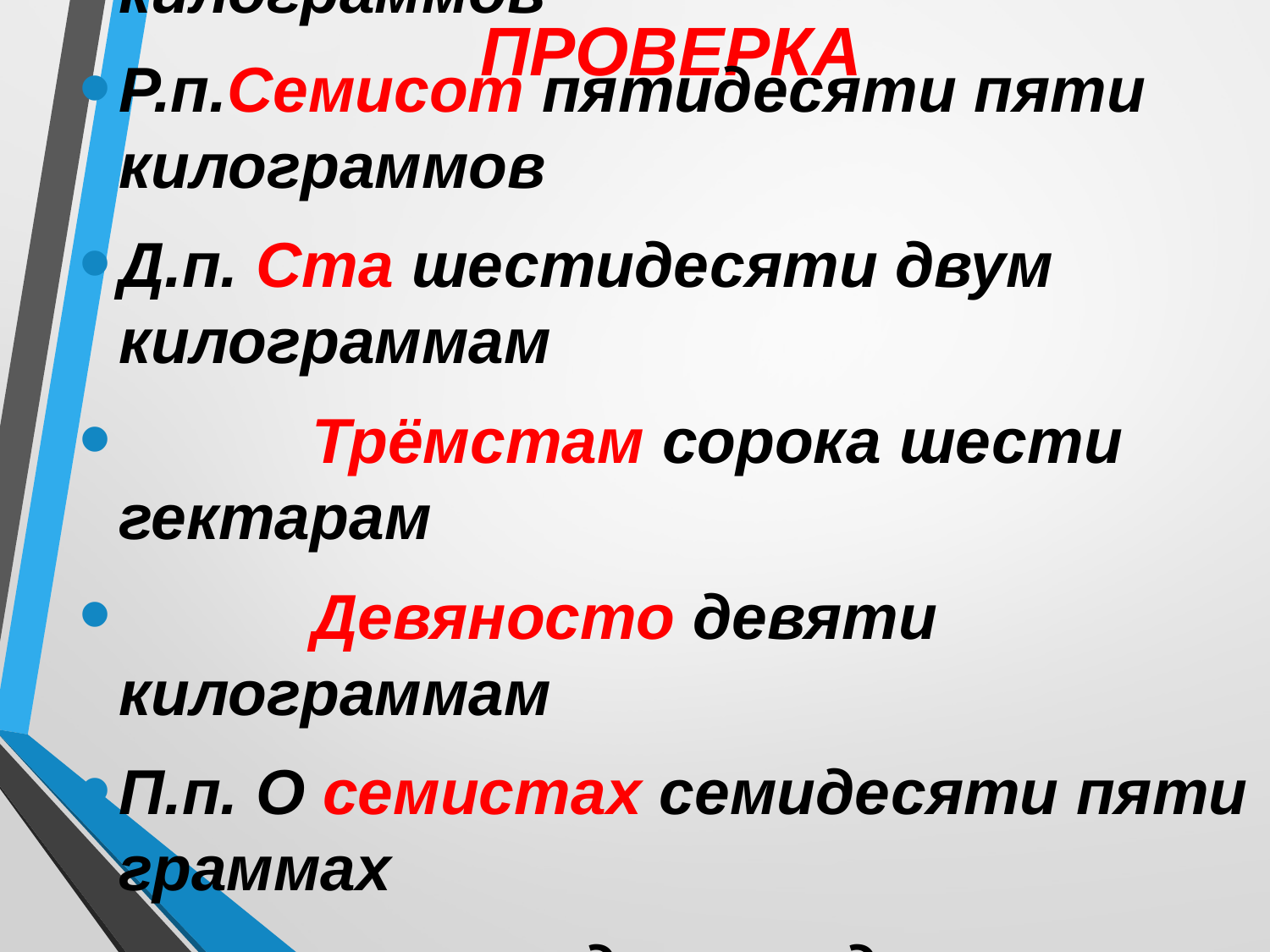

# ПРОВЕРКА
И.п.Триста сорок шесть килограммов
Р.п.Семисот пятидесяти пяти килограммов
Д.п. Ста шестидесяти двум килограммам
           Трёмстам сорока шести гектарам
           Девяносто девяти килограммам
П.п. О семистах семидесяти пяти граммах
  о ста шестидесяти двух процентах